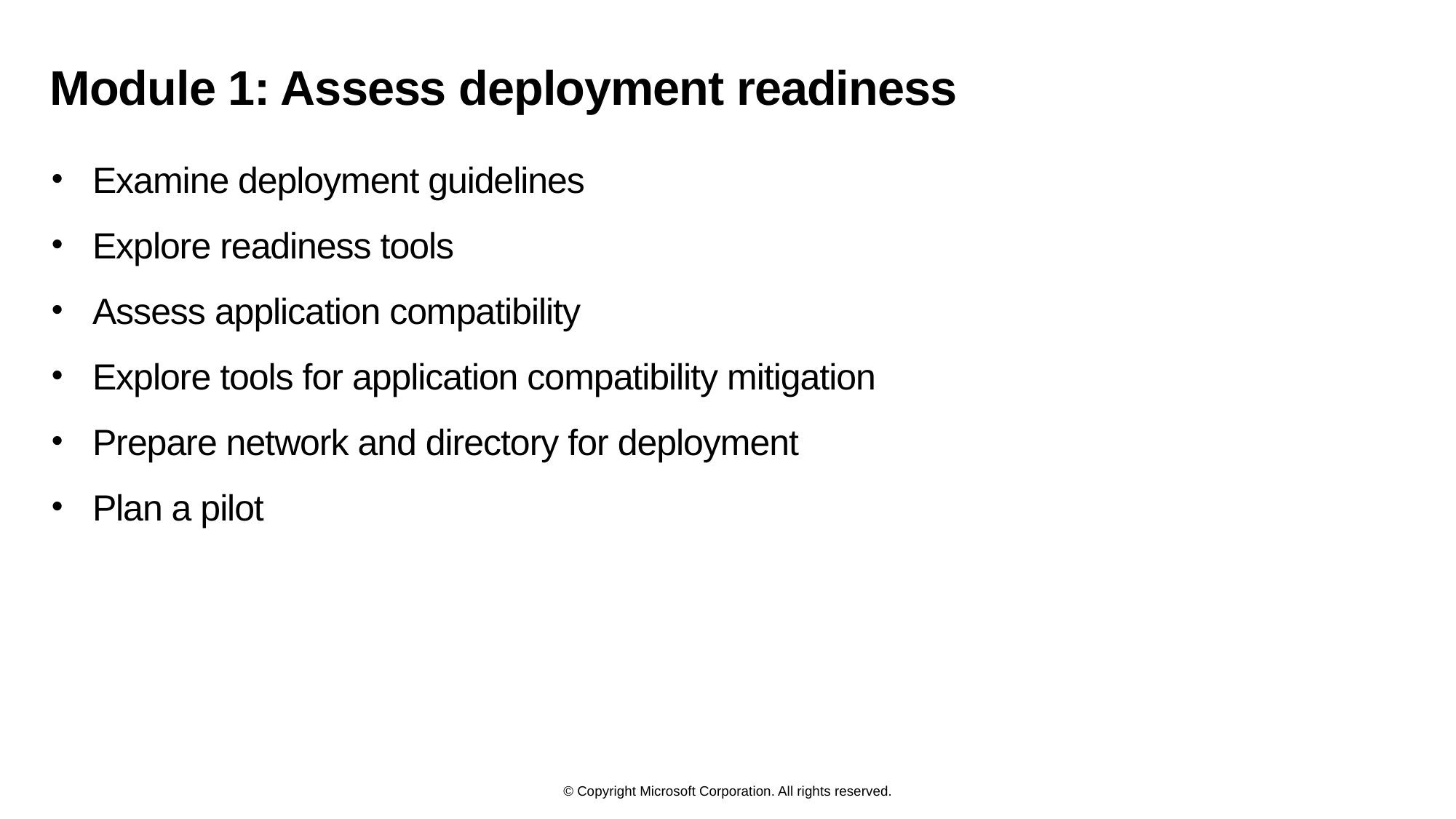

# Module 1: Assess deployment readiness
Examine deployment guidelines
Explore readiness tools
Assess application compatibility
Explore tools for application compatibility mitigation
Prepare network and directory for deployment
Plan a pilot